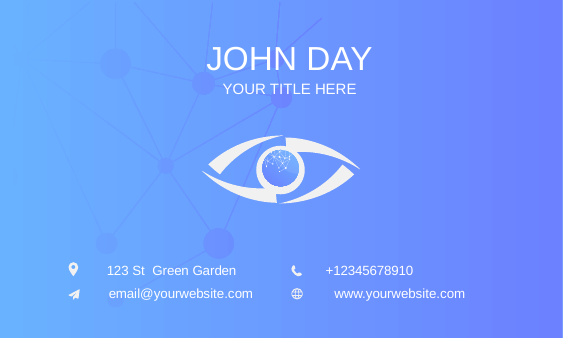

JOHN DAY
YOUR TITLE HERE

123 St  Green Garden
+12345678910

email@yourwebsite.com
www.yourwebsite.com